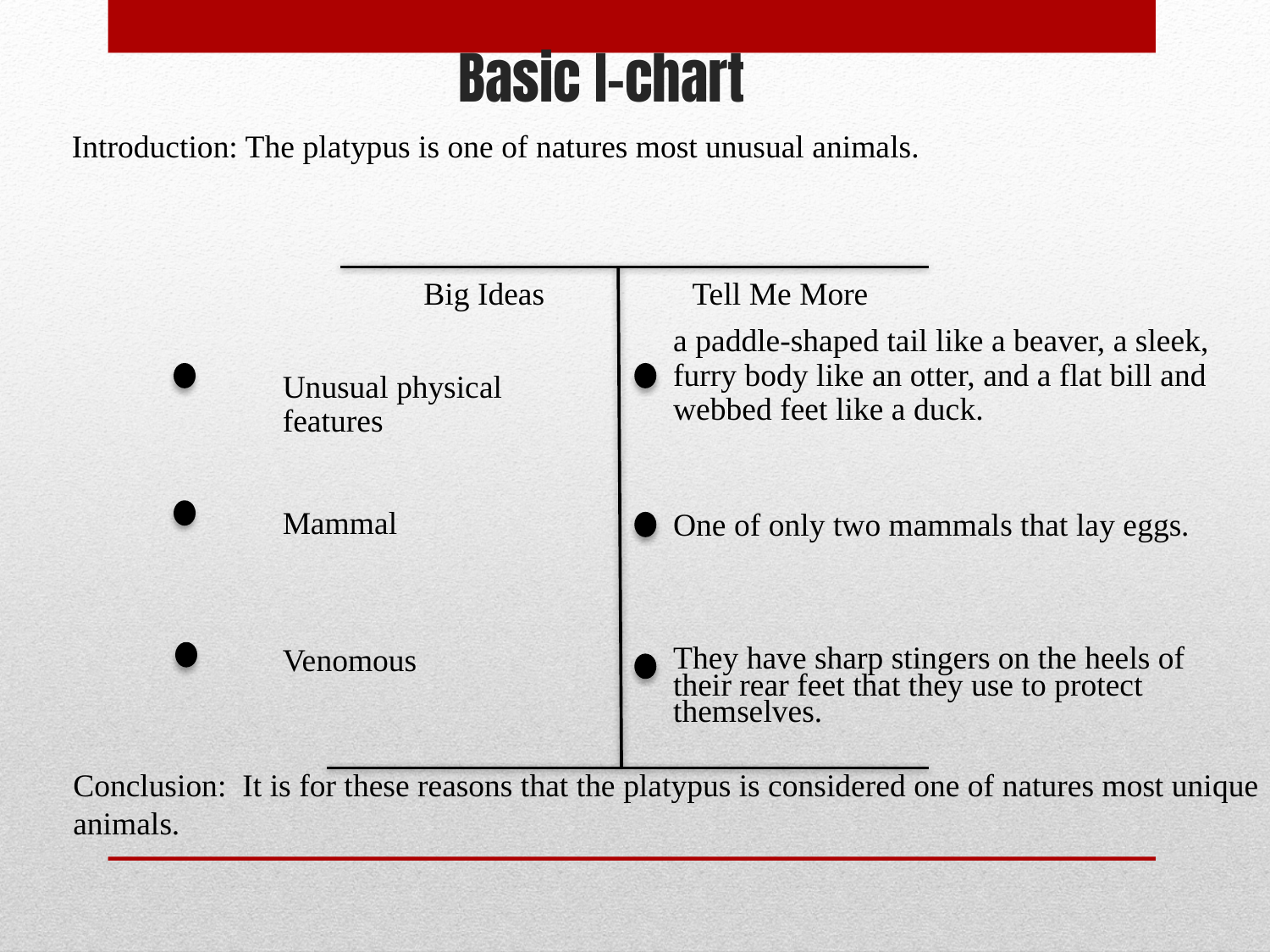

# Basic I-chart
Introduction: The platypus is one of natures most unusual animals.

Big Ideas
Tell Me More
a paddle-shaped tail like a beaver, a sleek, furry body like an otter, and a flat bill and webbed feet like a duck.

One of only two mammals that lay eggs.

They have sharp stingers on the heels of their rear feet that they use to protect themselves.

Unusual physical features

Mammal

Venomous

Conclusion:  It is for these reasons that the platypus is considered one of natures most unique
animals.